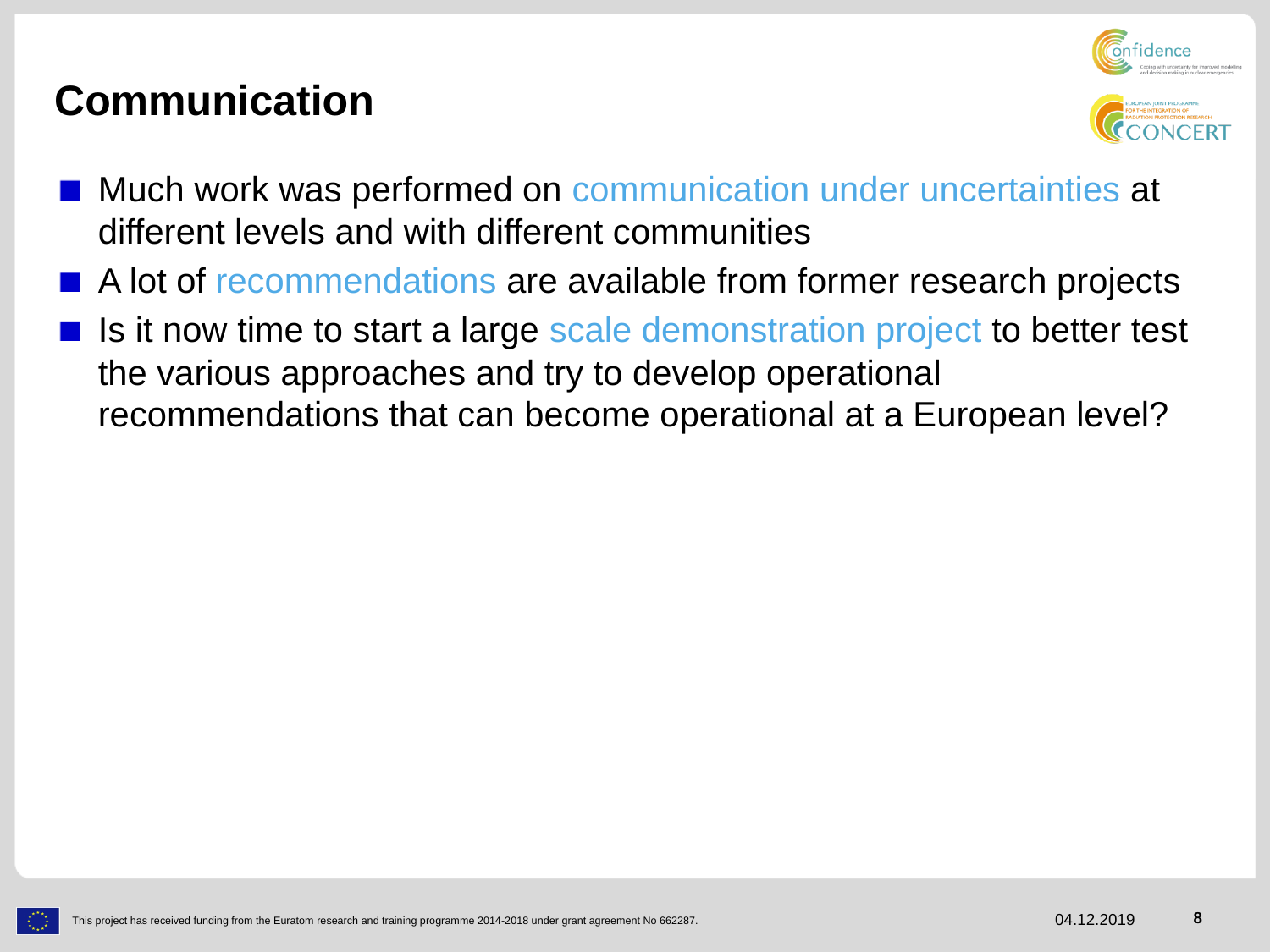

# Communication
Much work was performed on communication under uncertainties at different levels and with different communities
A lot of recommendations are available from former research projects
Is it now time to start a large scale demonstration project to better test the various approaches and try to develop operational recommendations that can become operational at a European level?